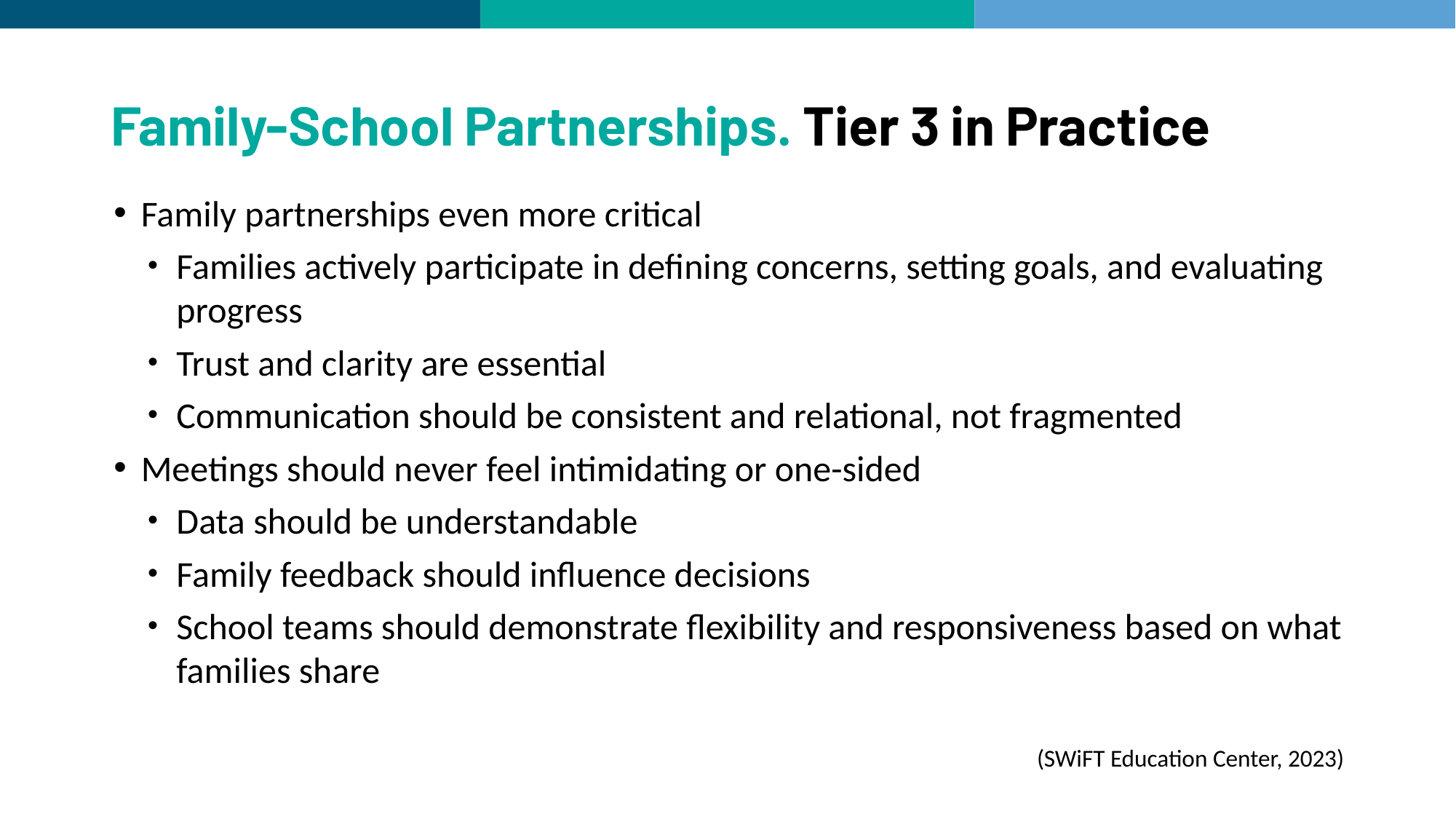

# Family-School Partnerships. Tier 3 in Practice
Family partnerships even more critical
Families actively participate in defining concerns, setting goals, and evaluating progress
Trust and clarity are essential
Communication should be consistent and relational, not fragmented
Meetings should never feel intimidating or one-sided
Data should be understandable
Family feedback should influence decisions
School teams should demonstrate flexibility and responsiveness based on what families share
(SWiFT Education Center, 2023)